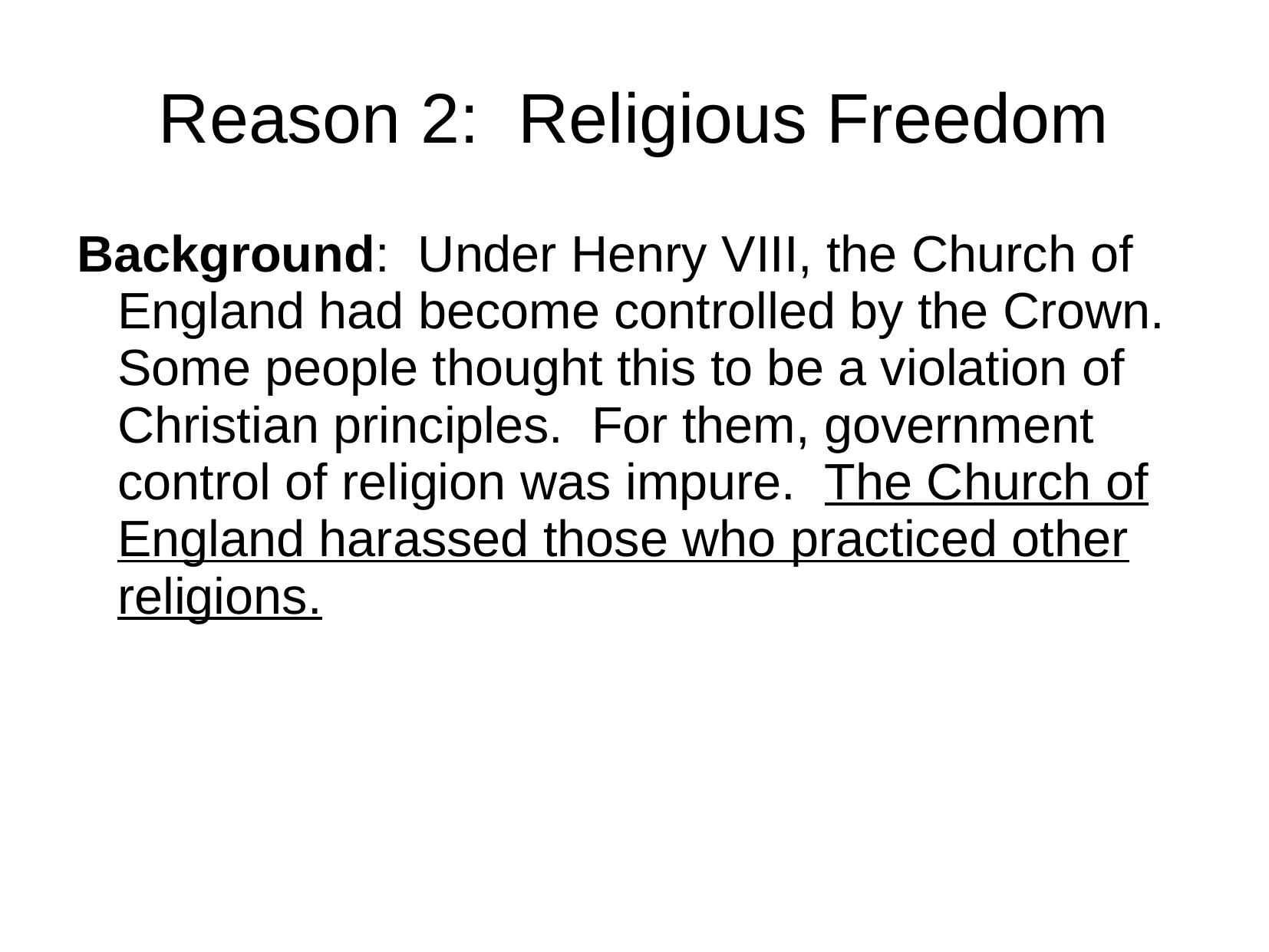

# Reason 2:  Religious Freedom
Background:  Under Henry VIII, the Church of England had become controlled by the Crown.  Some people thought this to be a violation of Christian principles.  For them, government control of religion was impure.  The Church of England harassed those who practiced other religions.